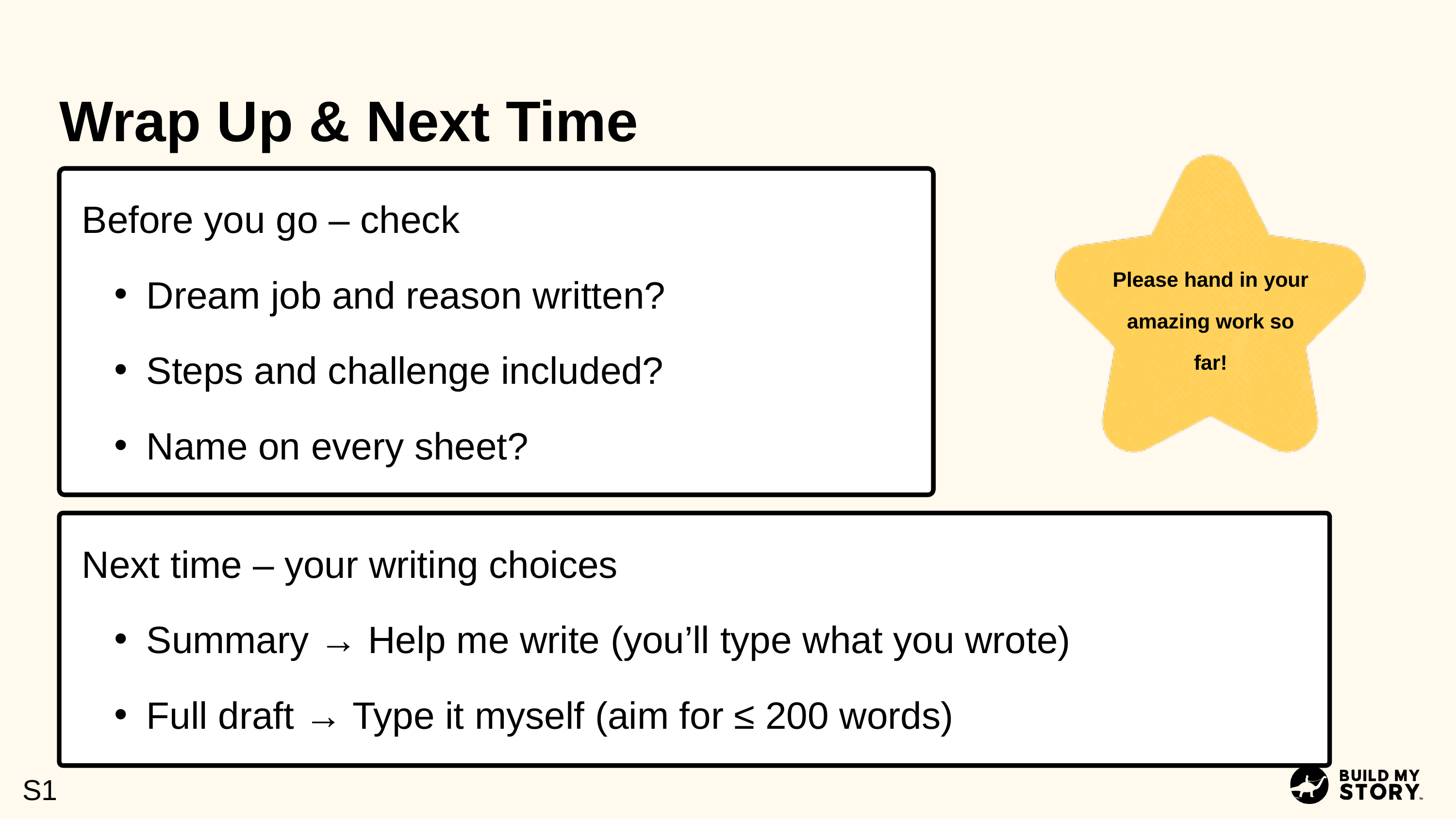

Wrap Up & Next Time

Before you go – check
Dream job and reason written?
Steps and challenge included?
Name on every sheet?

Please hand in your amazing work so far!
Next time – your writing choices
Summary → Help me write (you’ll type what you wrote)
Full draft → Type it myself (aim for ≤ 200 words)

S1